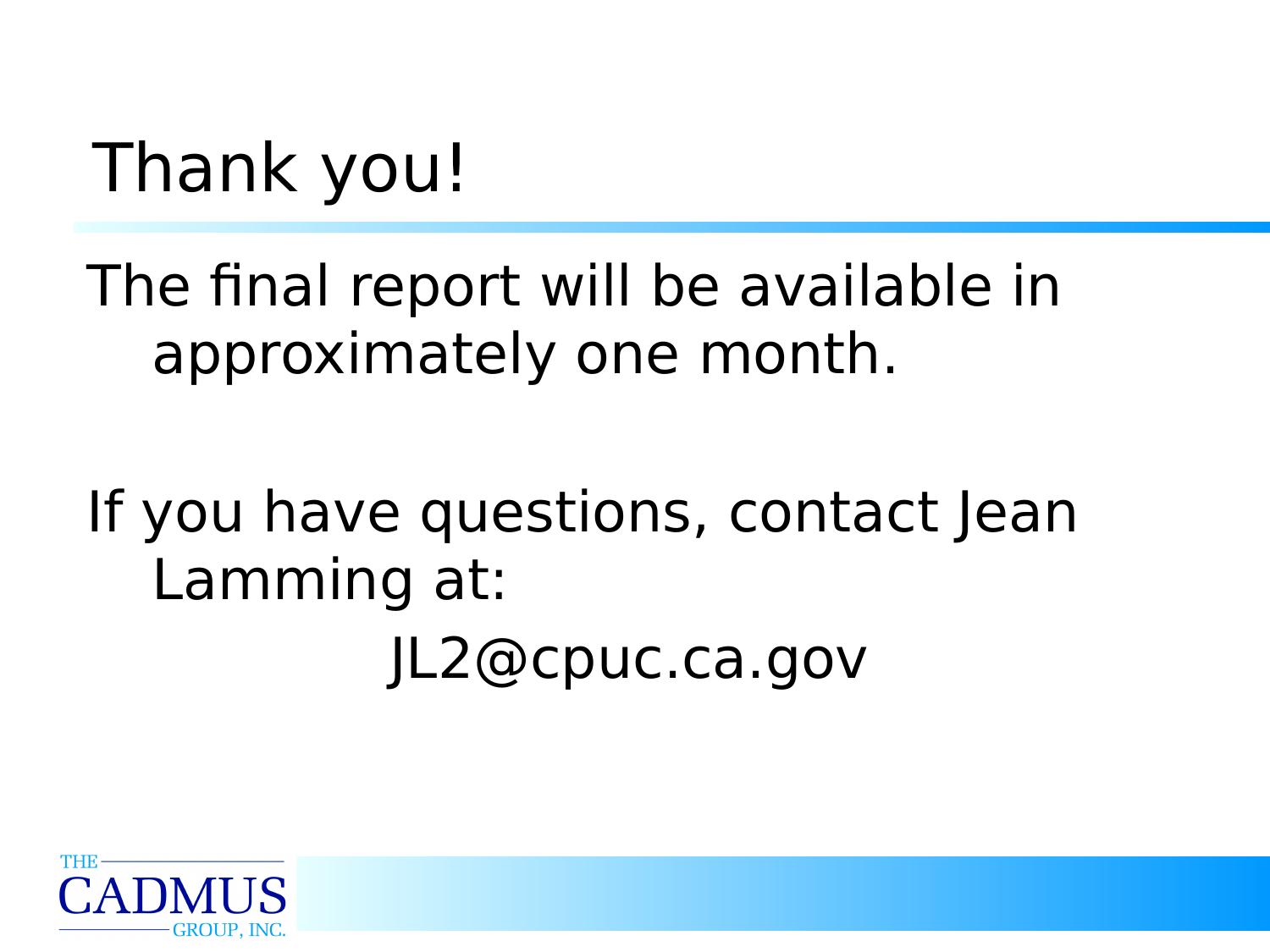

# Thank you!
The final report will be available in approximately one month.

If you have questions, contact Jean Lamming at:
JL2@cpuc.ca.gov